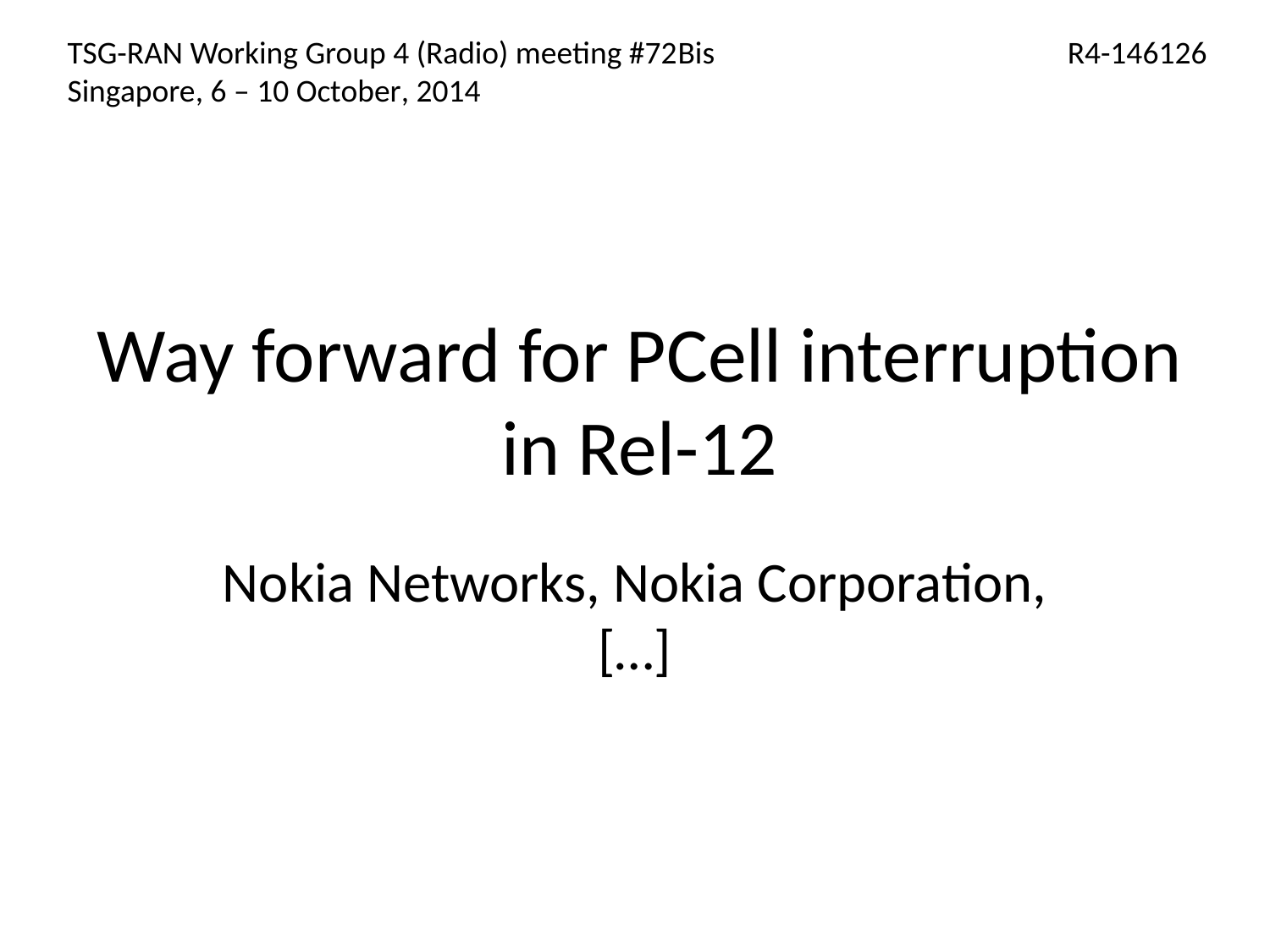

TSG-RAN Working Group 4 (Radio) meeting #72Bis
Singapore, 6 – 10 October, 2014
R4-146126
# Way forward for PCell interruption in Rel-12
Nokia Networks, Nokia Corporation, […]